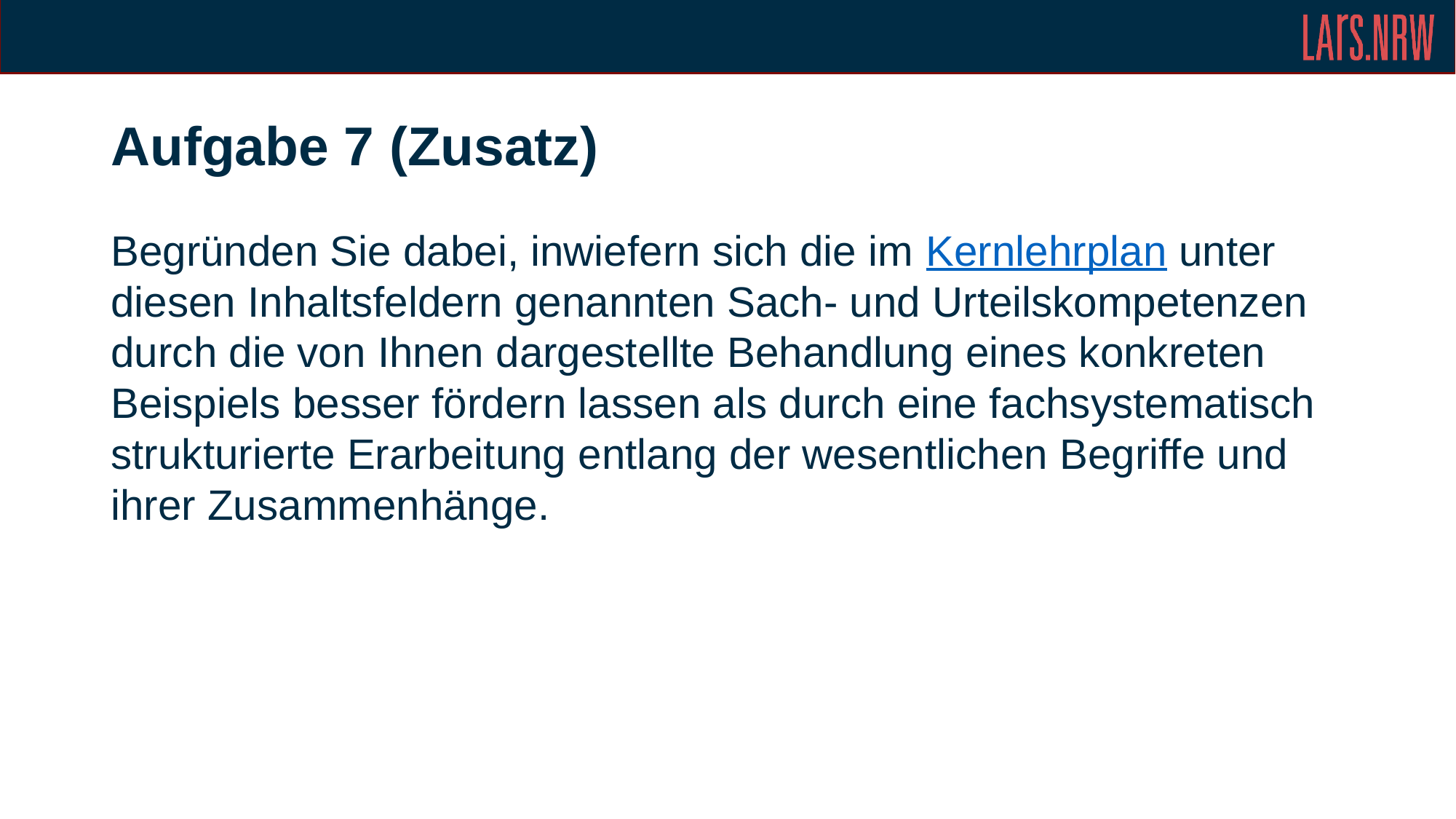

# Aufgabe 7 (Zusatz)
Begründen Sie dabei, inwiefern sich die im Kernlehrplan unter diesen Inhaltsfeldern genannten Sach- und Urteilskompetenzen durch die von Ihnen dargestellte Behandlung eines konkreten Beispiels besser fördern lassen als durch eine fachsystematisch strukturierte Erarbeitung entlang der wesentlichen Begriffe und ihrer Zusammenhänge.